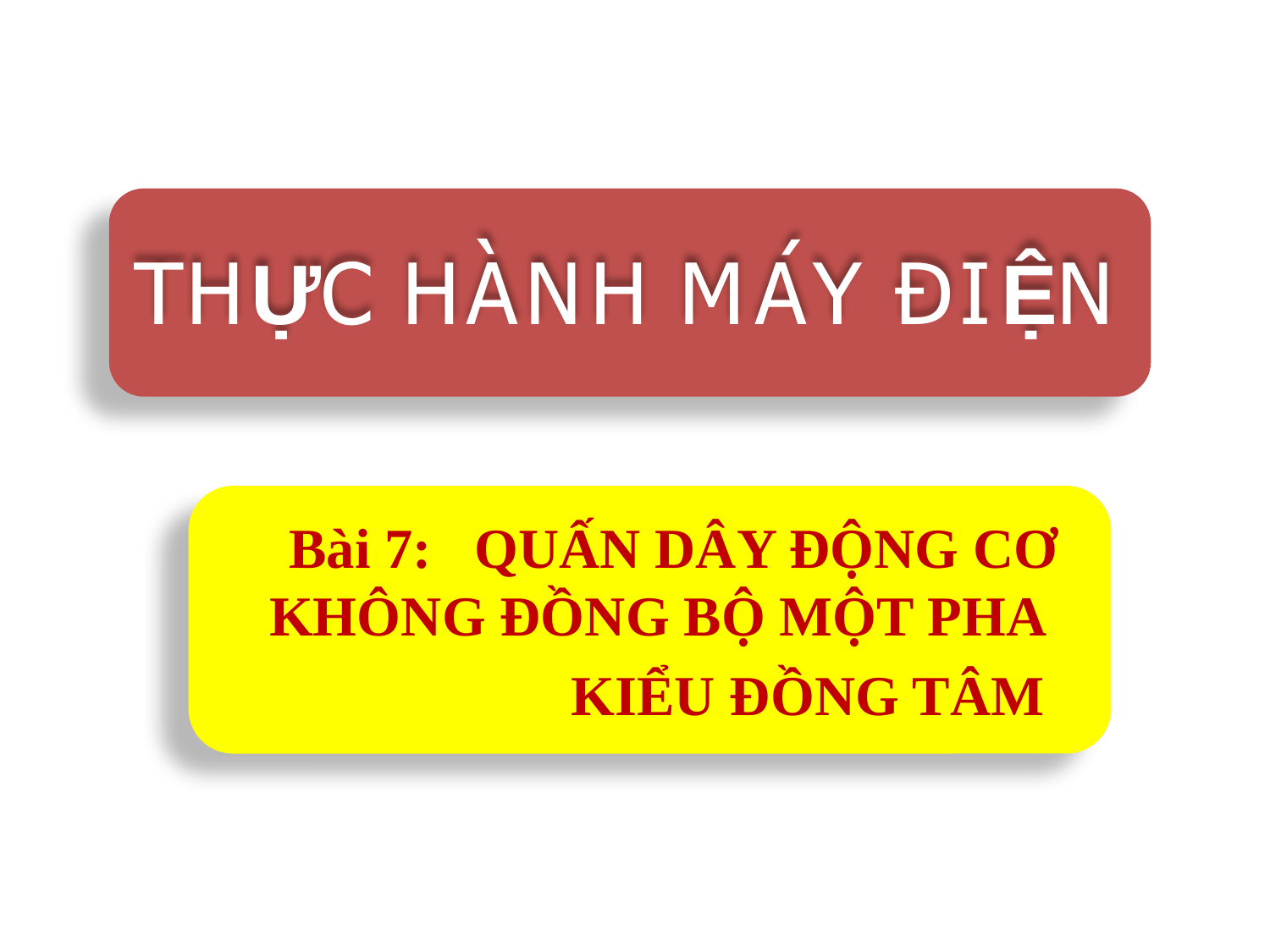

# THỰC HÀNH MÁY ĐIỆN

  Bài 7:   QUẤN DÂY ĐỘNG CƠ KHÔNG ĐỒNG BỘ MỘT PHA
KIỂU ĐỒNG TÂM